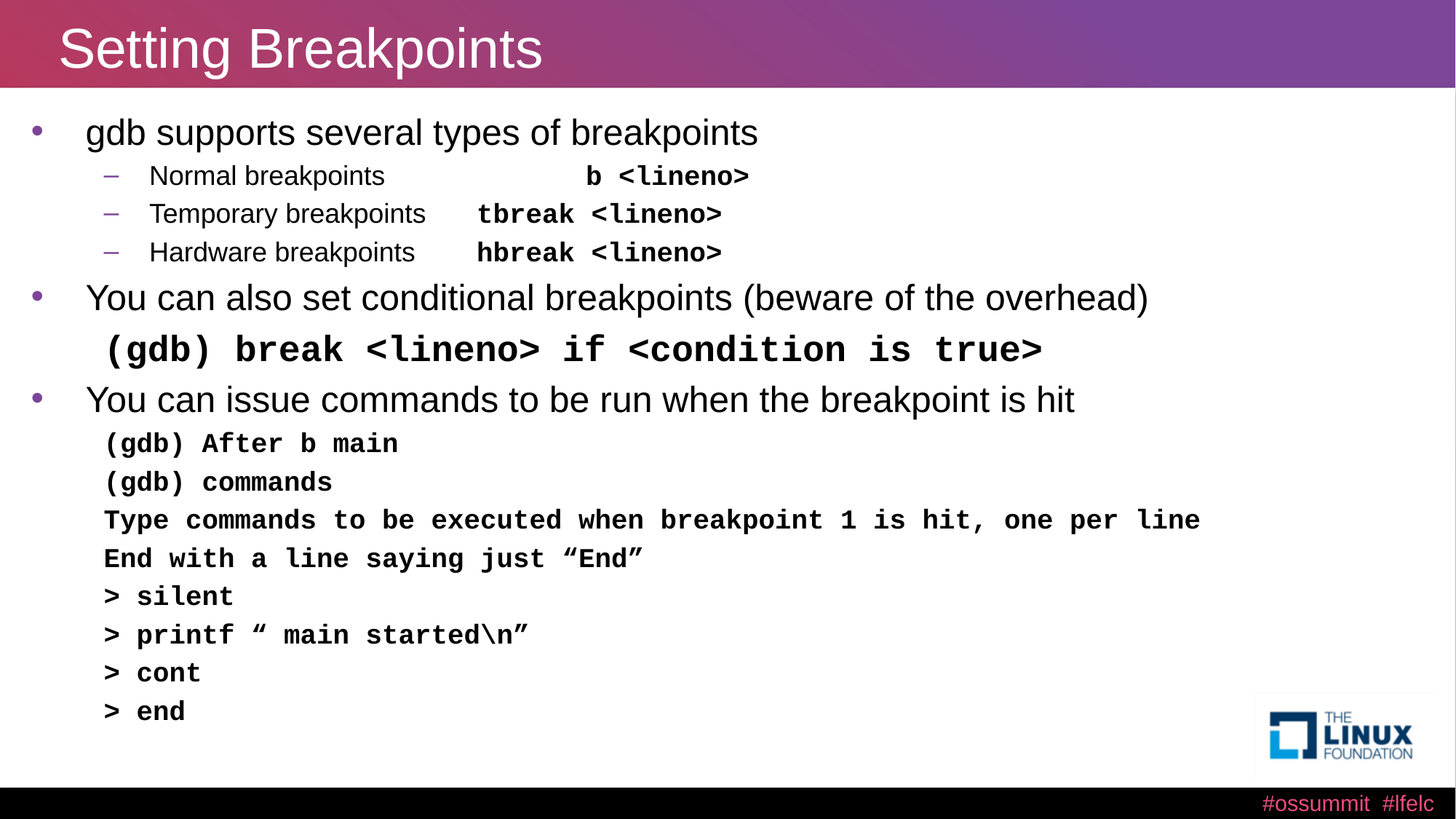

# Setting Breakpoints
gdb supports several types of breakpoints
Normal breakpoints 		b <lineno>
Temporary breakpoints	tbreak <lineno>
Hardware breakpoints	hbreak <lineno>
You can also set conditional breakpoints (beware of the overhead)
(gdb) break <lineno> if <condition is true>
You can issue commands to be run when the breakpoint is hit
(gdb) After b main
(gdb) commands
Type commands to be executed when breakpoint 1 is hit, one per line
End with a line saying just “End”
> silent
> printf “ main started\n”
> cont
> end